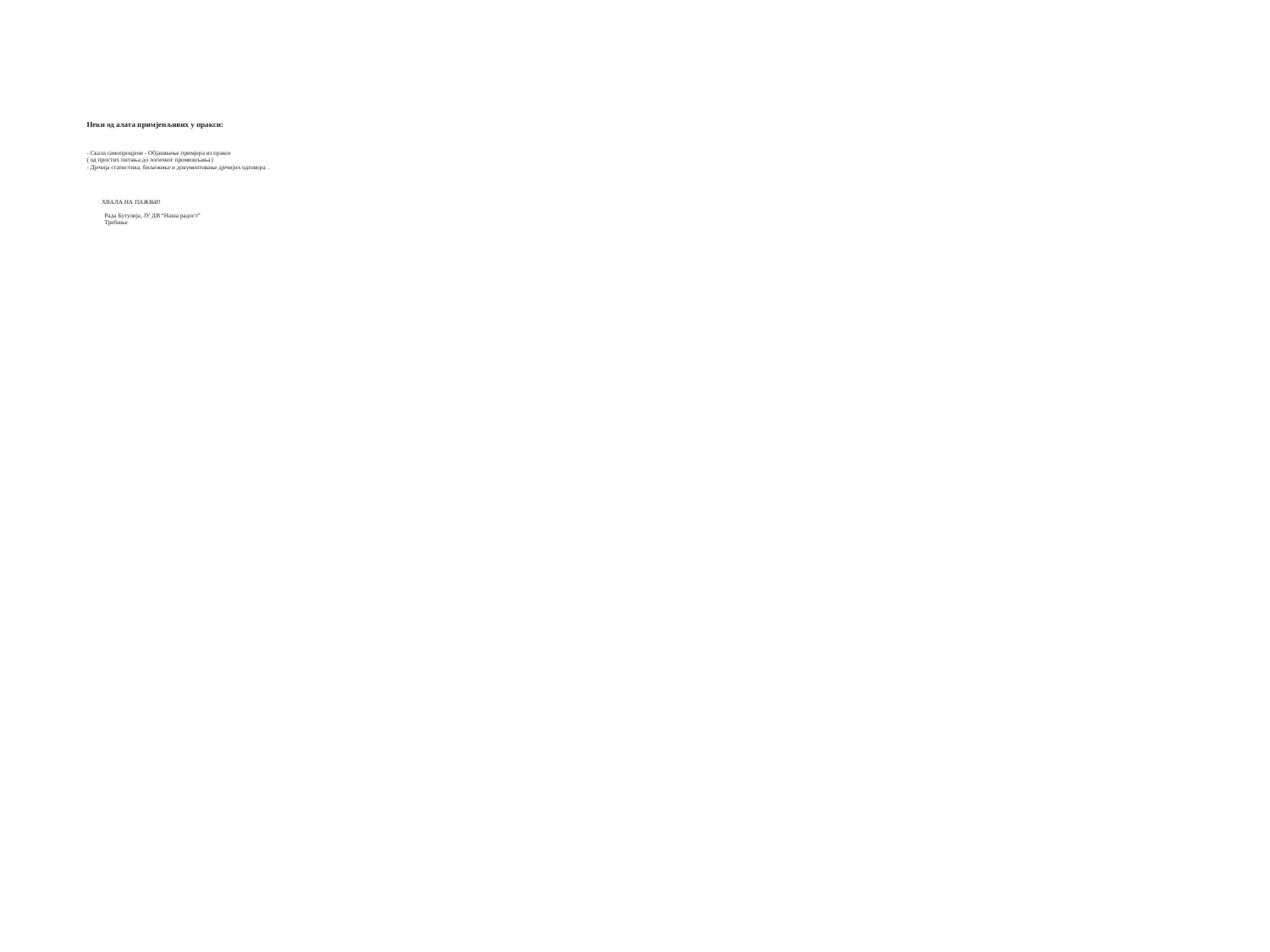

# Неки од алата примјенљивих у пракси: - Скала самопроцјене - Објашњење примјера из праксе ( од простих питања до логичког промишљања) - Дјечија статистика, биљежење и документовање дјечијих одговора . ХВАЛА НА ПАЖЊИ! Рада Бутулија, ЈУ ДВ “Наша радост” Требиње